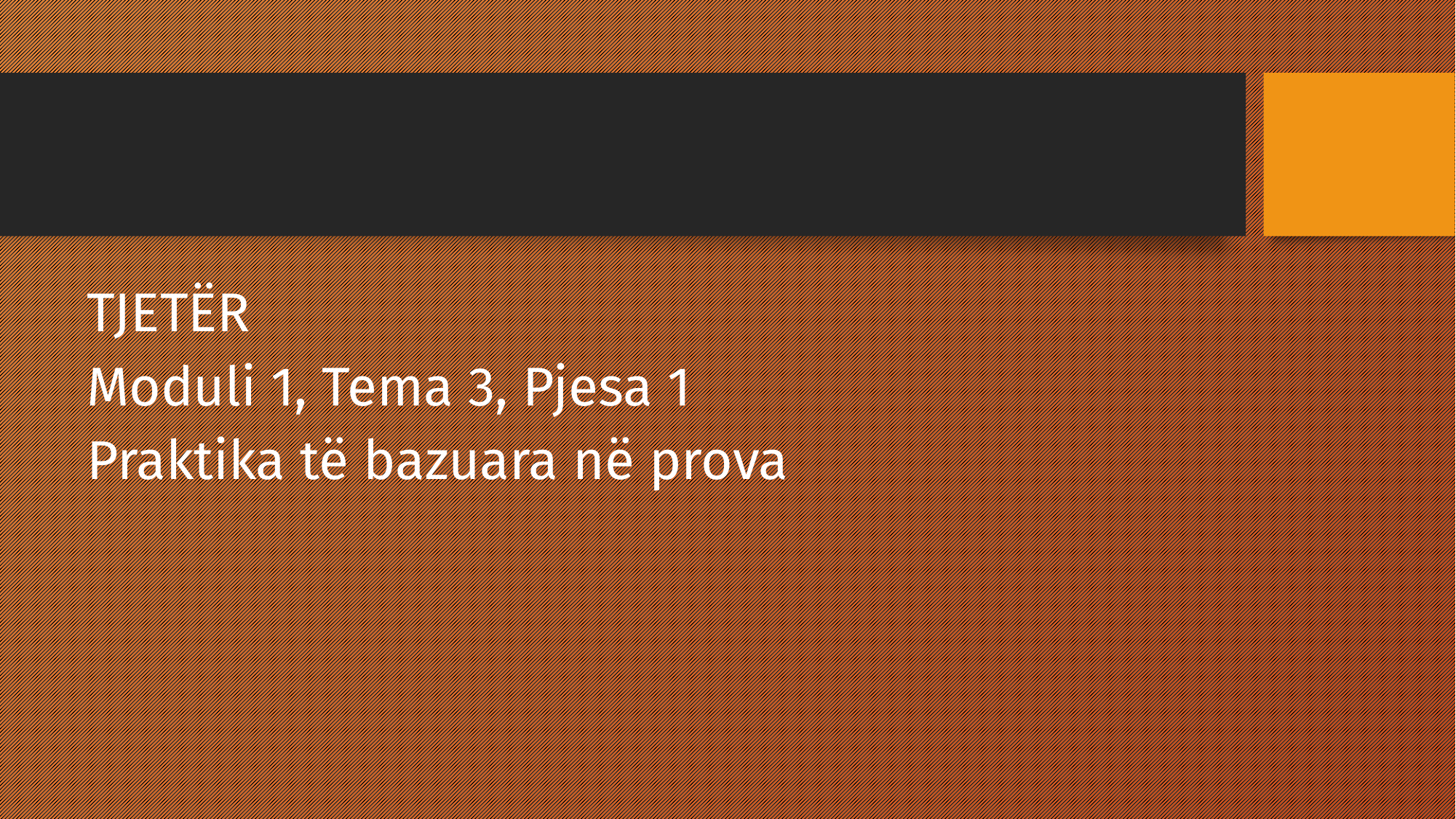

#
TJETËR
Moduli 1, Tema 3, Pjesa 1
Praktika të bazuara në prova